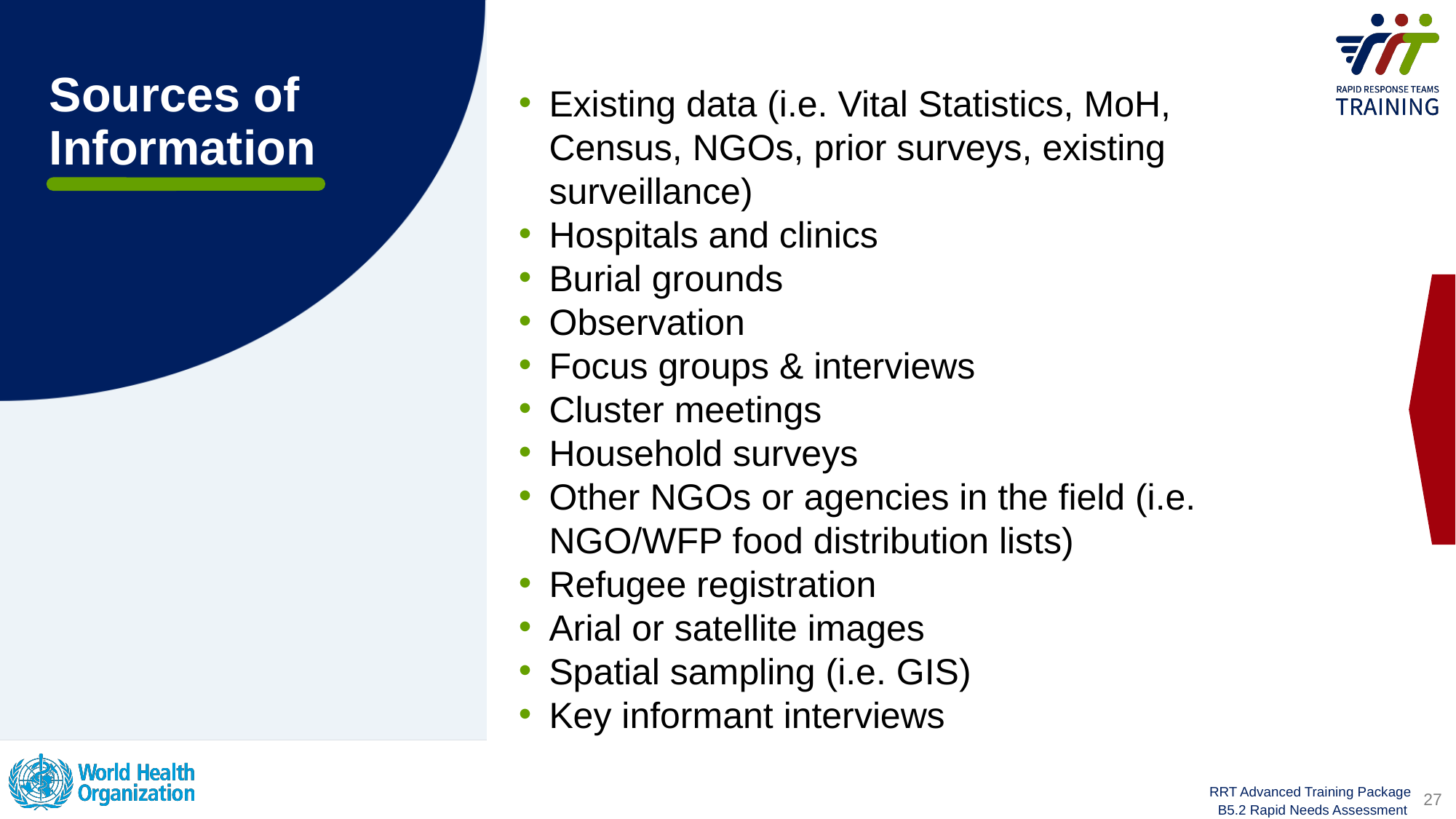

Sources of Information
Existing data (i.e. Vital Statistics, MoH, Census, NGOs, prior surveys, existing surveillance)
Hospitals and clinics
Burial grounds
Observation
Focus groups & interviews
Cluster meetings
Household surveys
Other NGOs or agencies in the field (i.e. NGO/WFP food distribution lists)
Refugee registration
Arial or satellite images
Spatial sampling (i.e. GIS)
Key informant interviews